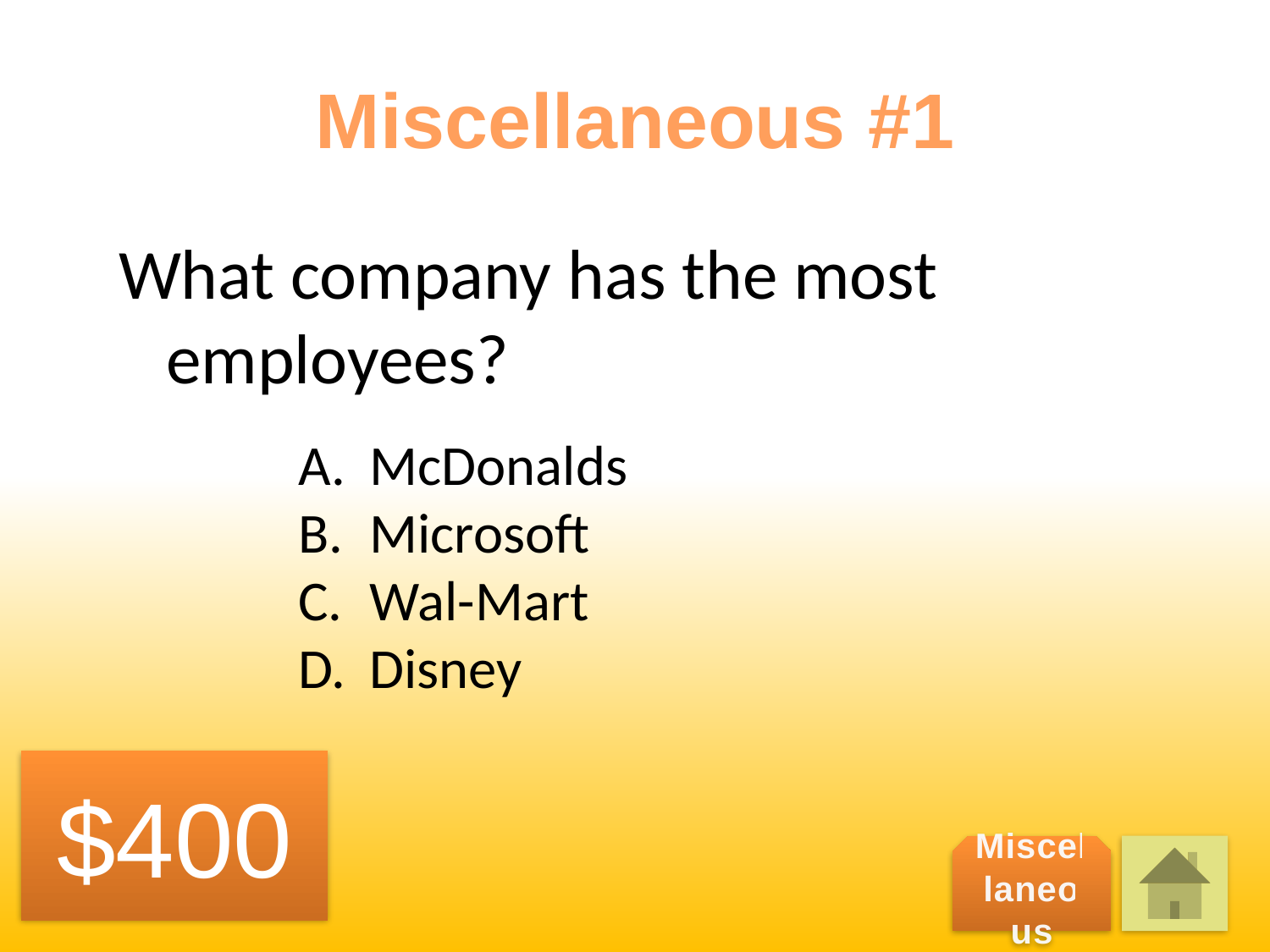

# Miscellaneous #1
What company has the most employees?
McDonalds
Microsoft
Wal-Mart
Disney
$400
Miscellaneous